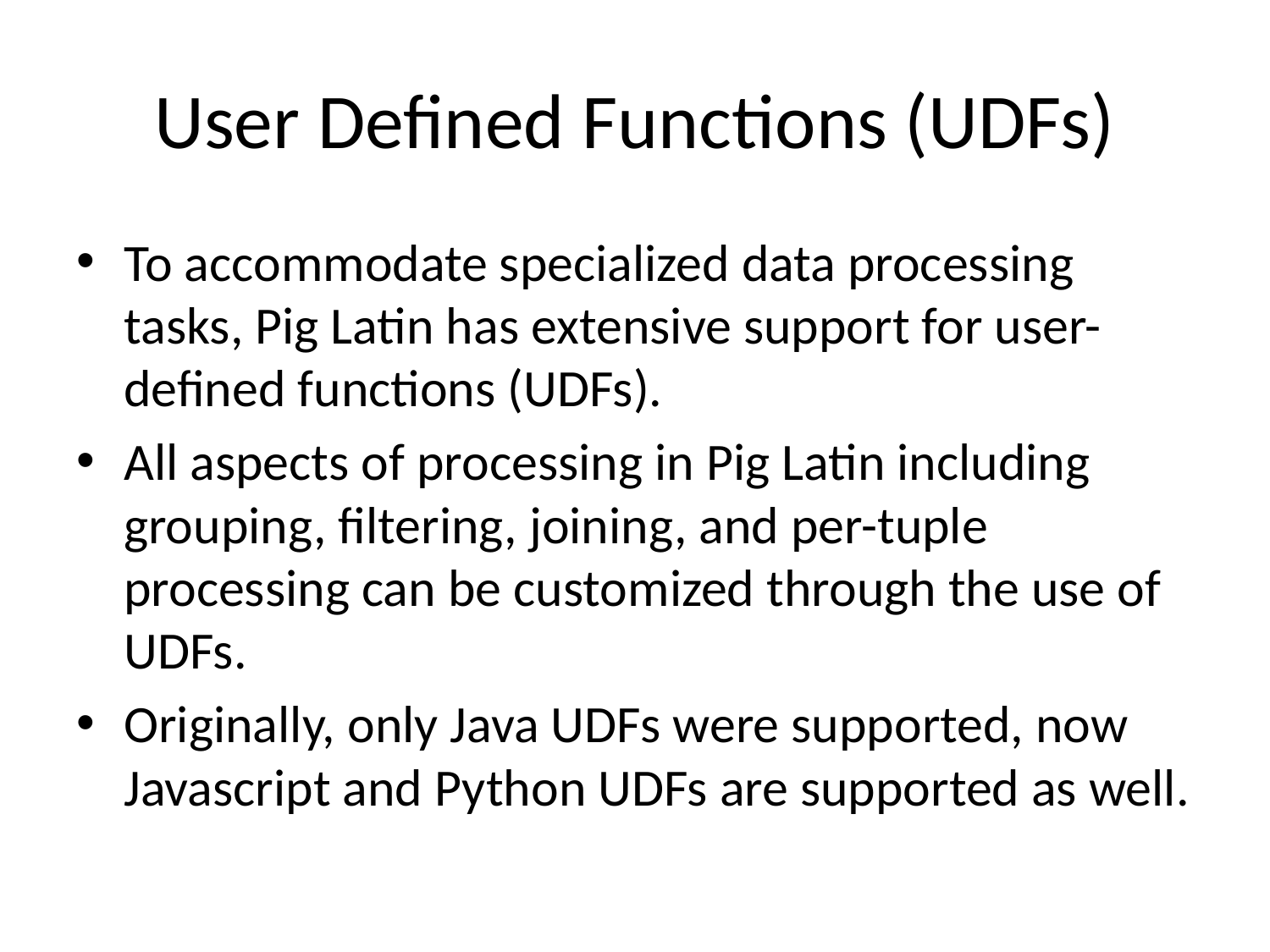

# User Defined Functions (UDFs)
To accommodate specialized data processing tasks, Pig Latin has extensive support for user-defined functions (UDFs).
All aspects of processing in Pig Latin including grouping, filtering, joining, and per-tuple processing can be customized through the use of UDFs.
Originally, only Java UDFs were supported, now Javascript and Python UDFs are supported as well.